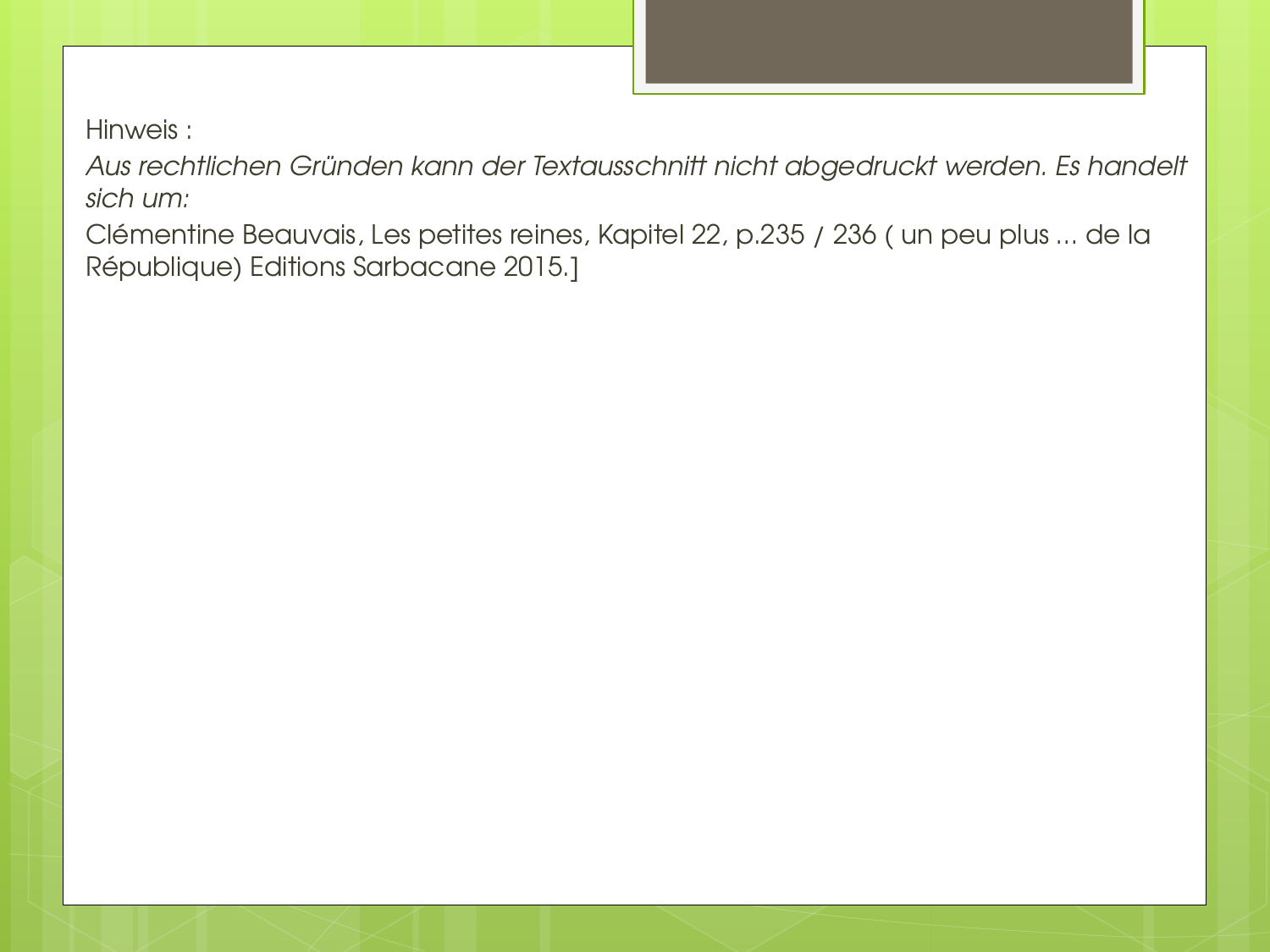

Hinweis :
Aus rechtlichen Gründen kann der Textausschnitt nicht abgedruckt werden. Es handelt sich um:
Clémentine Beauvais, Les petites reines, Kapitel 22, p.235 / 236 ( un peu plus … de la République) Editions Sarbacane 2015.]